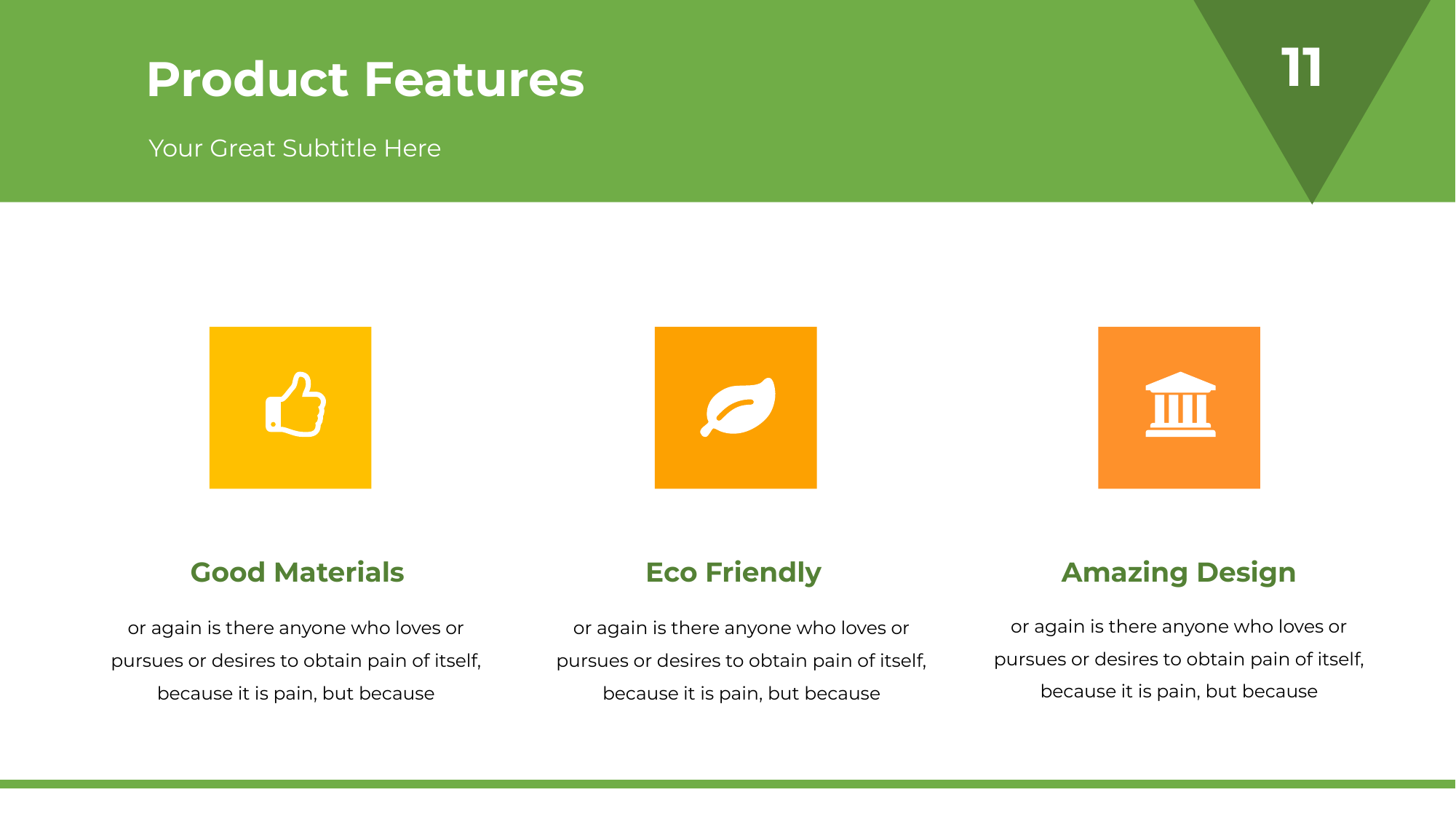

11
Product Features
Your Great Subtitle Here

Good Materials
Eco Friendly
Amazing Design
or again is there anyone who loves or pursues or desires to obtain pain of itself, because it is pain, but because
or again is there anyone who loves or pursues or desires to obtain pain of itself, because it is pain, but because
or again is there anyone who loves or pursues or desires to obtain pain of itself, because it is pain, but because